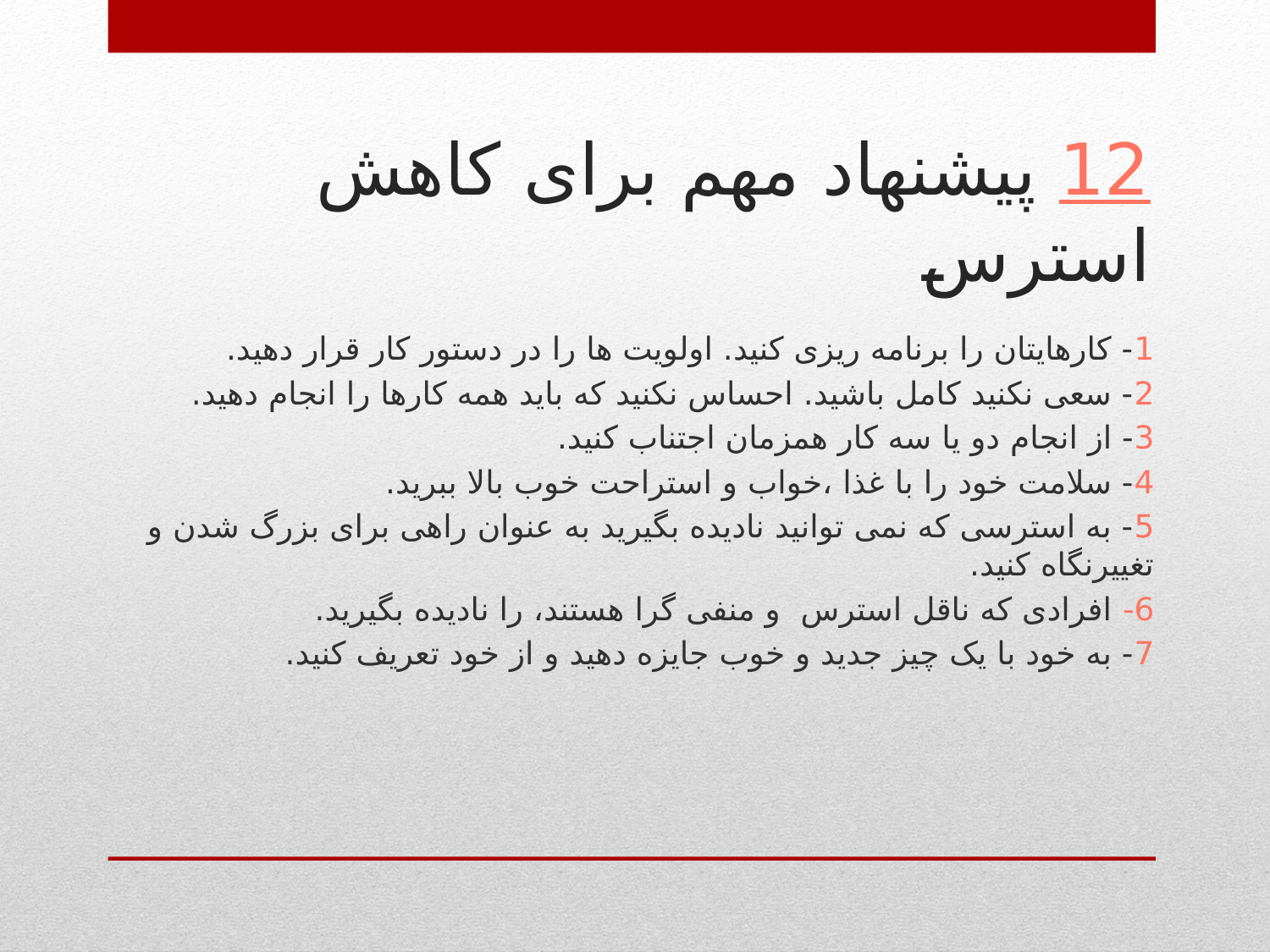

# 12 پیشنهاد مهم برای کاهش استرس
1- کارهایتان را برنامه ریزی کنید. اولویت ها را در دستور کار قرار دهید.
2- سعی نکنید کامل باشید. احساس نکنید که باید همه کارها را انجام دهید.
3- از انجام دو یا سه کار همزمان اجتناب کنید.
4- سلامت خود را با غذا ،خواب و استراحت خوب بالا ببرید.
5- به استرسی که نمی توانید نادیده بگیرید به عنوان راهی برای بزرگ شدن و تغییرنگاه کنید.
6- افرادی که ناقل استرس  و منفی گرا هستند، را نادیده بگیرید.
7- به خود با یک چیز جدید و خوب جایزه دهید و از خود تعریف کنید.